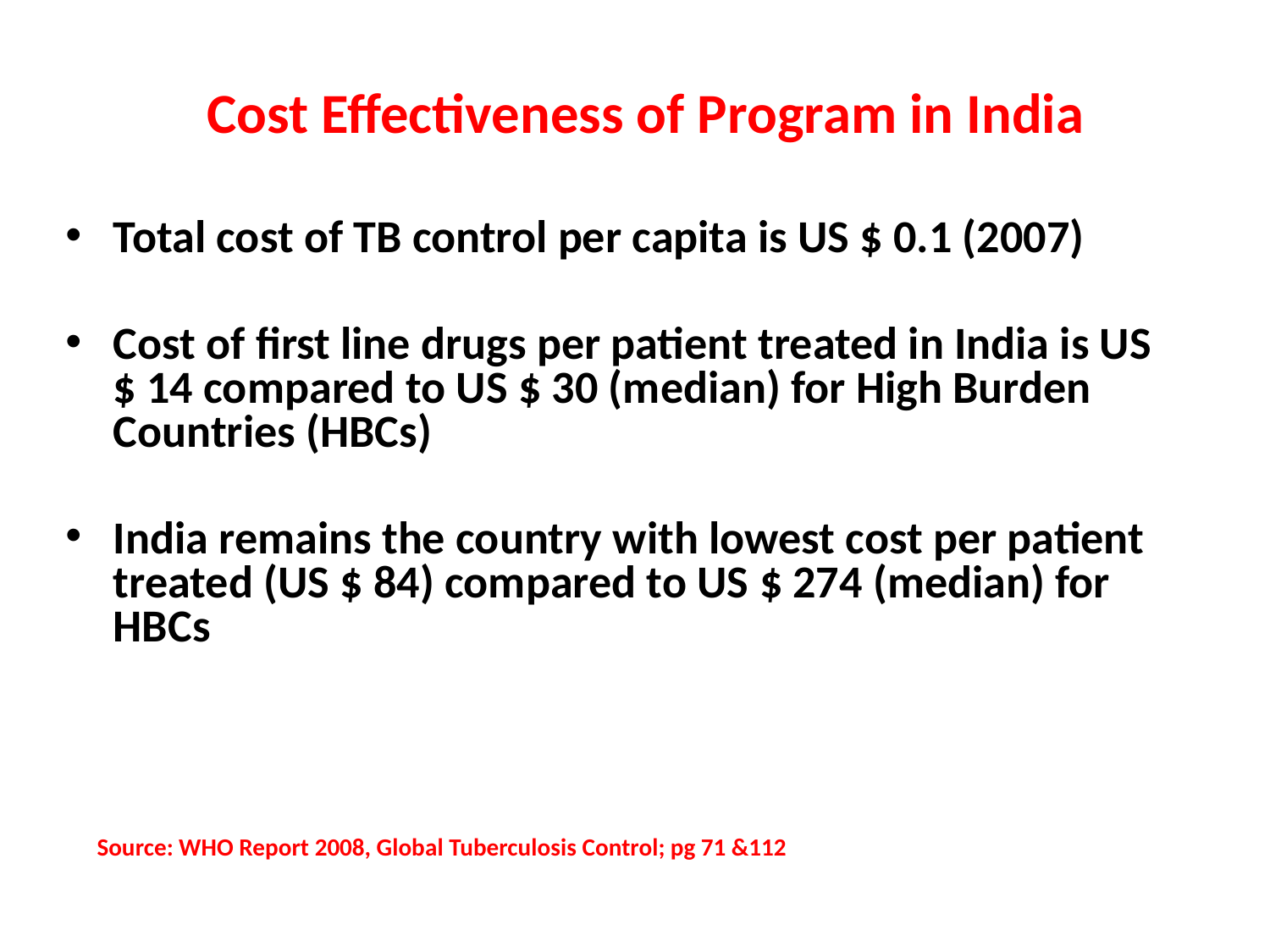

# Cost Effectiveness of Program in India
Total cost of TB control per capita is US $ 0.1 (2007)

Cost of first line drugs per patient treated in India is US $ 14 compared to US $ 30 (median) for High Burden Countries (HBCs)

India remains the country with lowest cost per patient treated (US $ 84) compared to US $ 274 (median) for HBCs
Source: WHO Report 2008, Global Tuberculosis Control; pg 71 &112